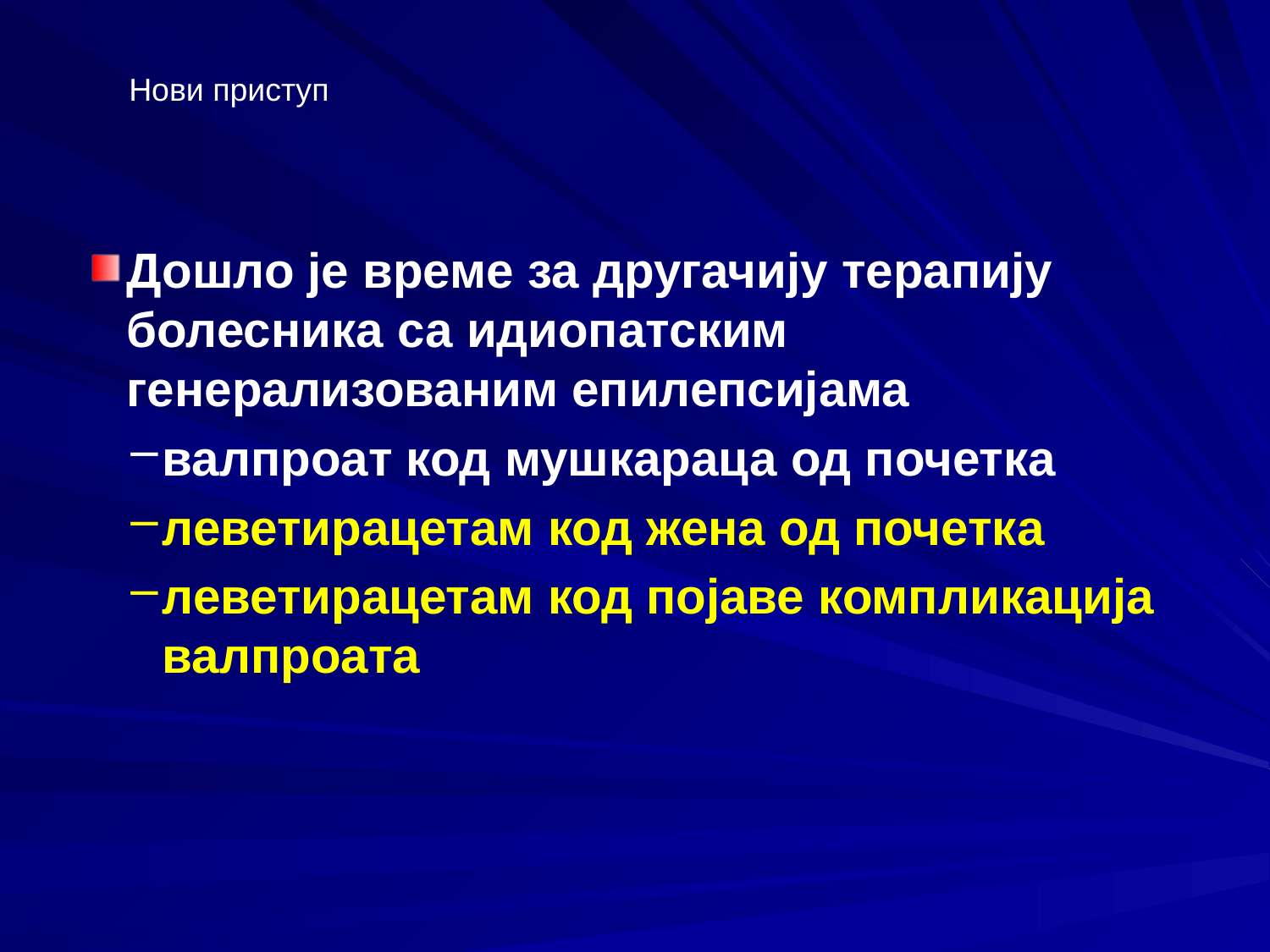

Нови приступ
Дошло је време за другачију терапију болесника са идиопатским генерализованим епилепсијама
валпроат код мушкараца од почетка
леветирацетам код жена од почетка
леветирацетам код појаве компликација валпроата